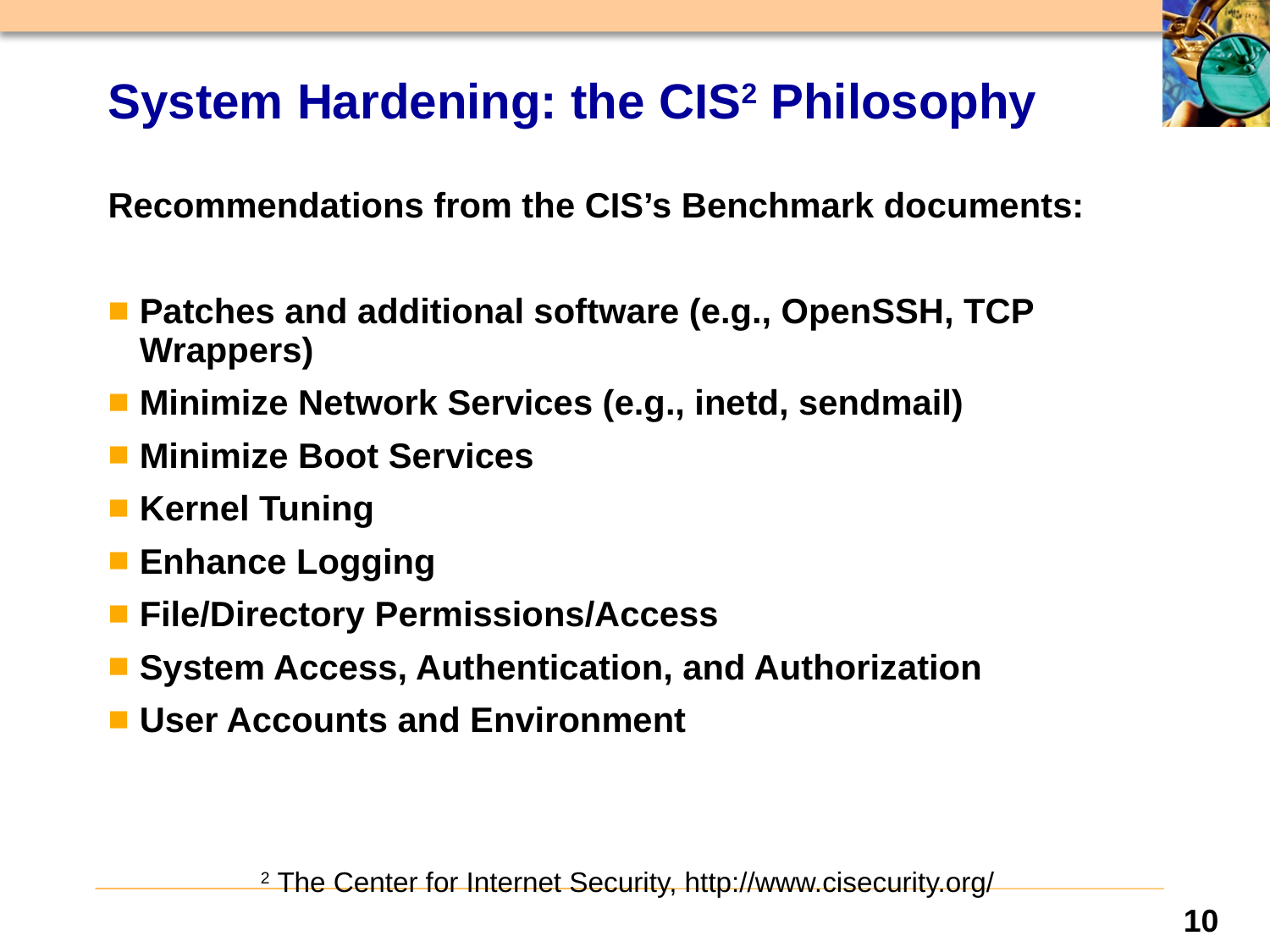

# System Hardening: the CIS2 Philosophy
Recommendations from the CIS’s Benchmark documents:

Patches and additional software (e.g., OpenSSH, TCP Wrappers)
Minimize Network Services (e.g., inetd, sendmail)
Minimize Boot Services
Kernel Tuning
Enhance Logging
File/Directory Permissions/Access
System Access, Authentication, and Authorization
User Accounts and Environment

2 The Center for Internet Security, http://www.cisecurity.org/